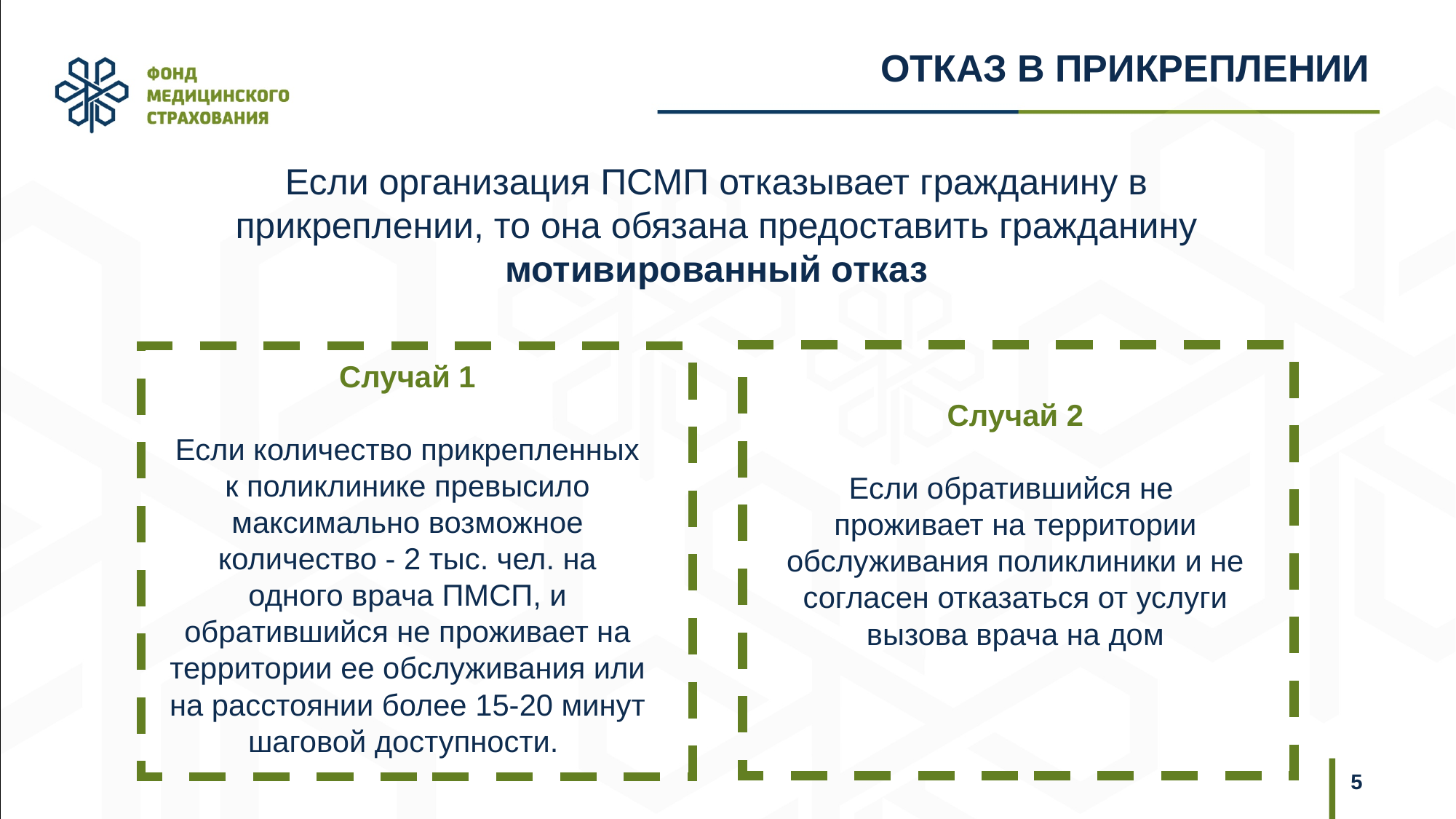

# ОТКАЗ В ПРИКРЕПЛЕНИИ
Если организация ПСМП отказывает гражданину в прикреплении, то она обязана предоставить гражданину мотивированный отказ

Случай 1

Если количество прикрепленных к поликлинике превысило максимально возможное количество - 2 тыс. чел. на одного врача ПМСП, и обратившийся не проживает на территории ее обслуживания или на расстоянии более 15-20 минут шаговой доступности.
Случай 2

Если обратившийся не  проживает на территории обслуживания поликлиники и не согласен отказаться от услуги вызова врача на дом

5